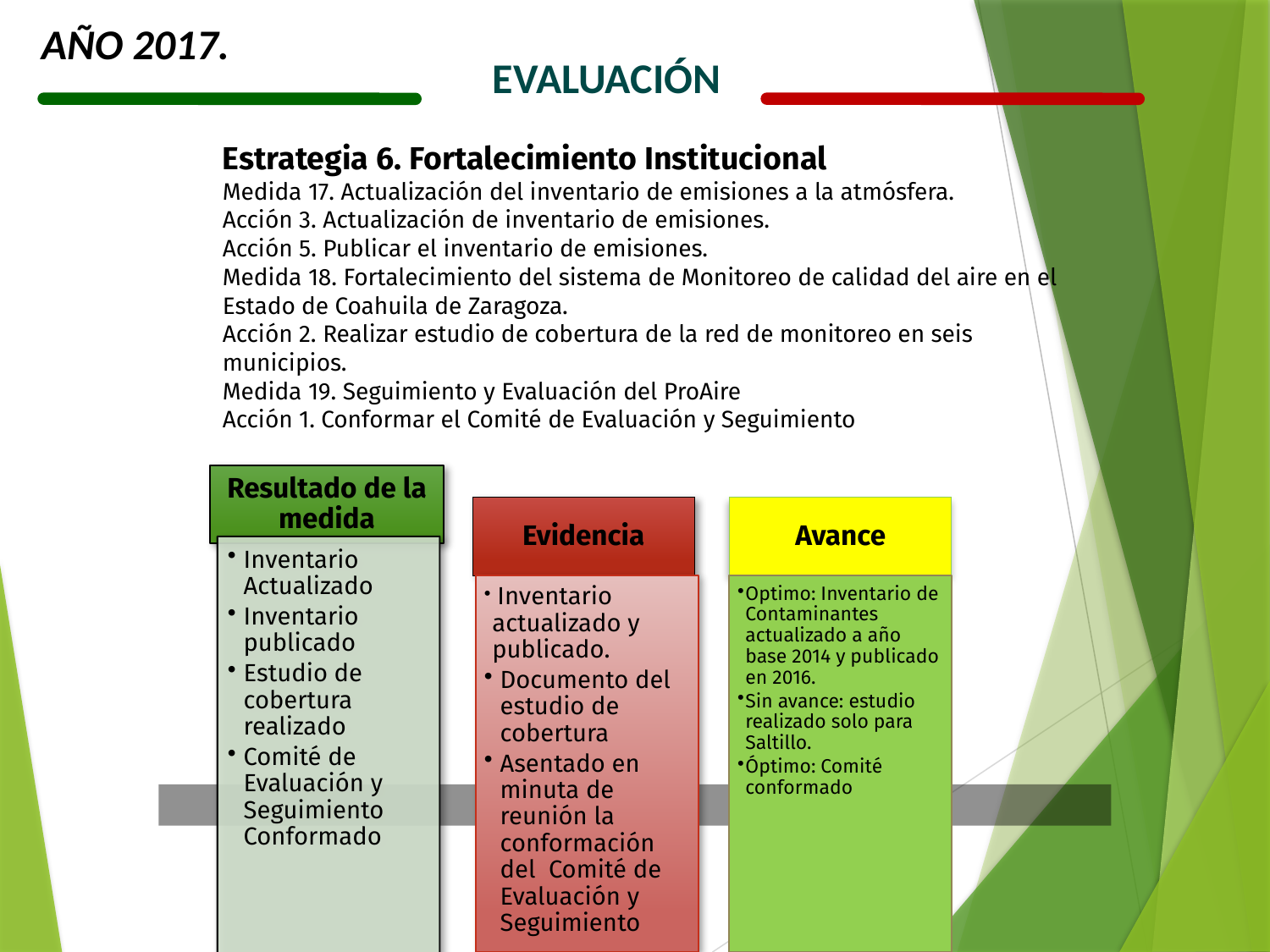

AÑO 2017.
EVALUACIÓN
Estrategia 6. Fortalecimiento Institucional
Medida 17. Actualización del inventario de emisiones a la atmósfera.
Acción 3. Actualización de inventario de emisiones.
Acción 5. Publicar el inventario de emisiones.
Medida 18. Fortalecimiento del sistema de Monitoreo de calidad del aire en el Estado de Coahuila de Zaragoza.
Acción 2. Realizar estudio de cobertura de la red de monitoreo en seis municipios.
Medida 19. Seguimiento y Evaluación del ProAire
Acción 1. Conformar el Comité de Evaluación y Seguimiento

Resultado de la medida
Inventario Actualizado
Inventario publicado
Estudio de cobertura realizado
Comité de Evaluación y Seguimiento Conformado
Evidencia
 Inventario actualizado y publicado.
Documento del estudio de cobertura
Asentado en minuta de reunión la conformación del  Comité de Evaluación y Seguimiento

Avance
Optimo: Inventario de Contaminantes actualizado a año base 2014 y publicado en 2016.
Sin avance: estudio realizado solo para Saltillo.
Óptimo: Comité conformado